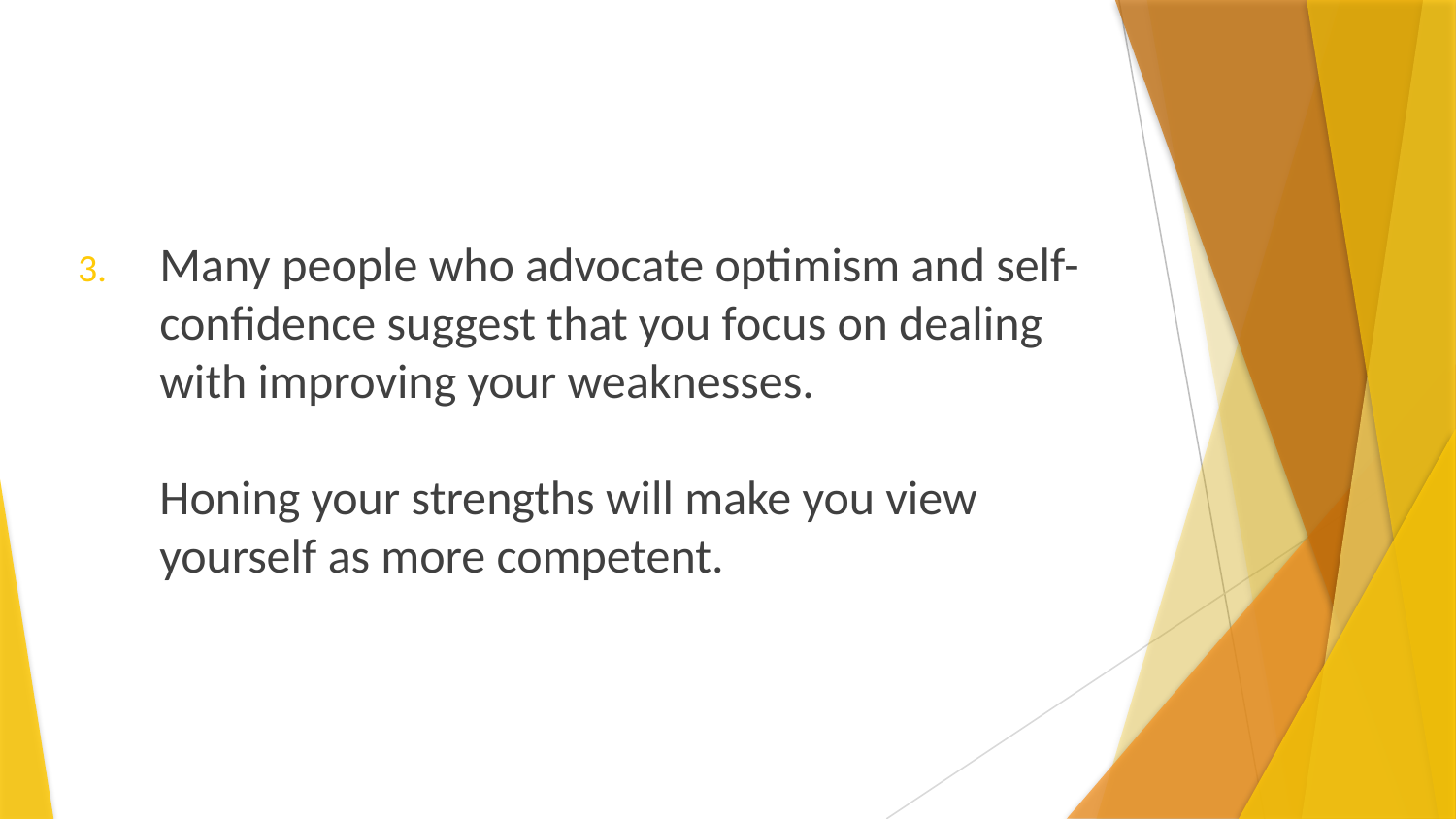

Many people who advocate optimism and self-confidence suggest that you focus on dealing with improving your weaknesses.
Honing your strengths will make you view yourself as more competent.